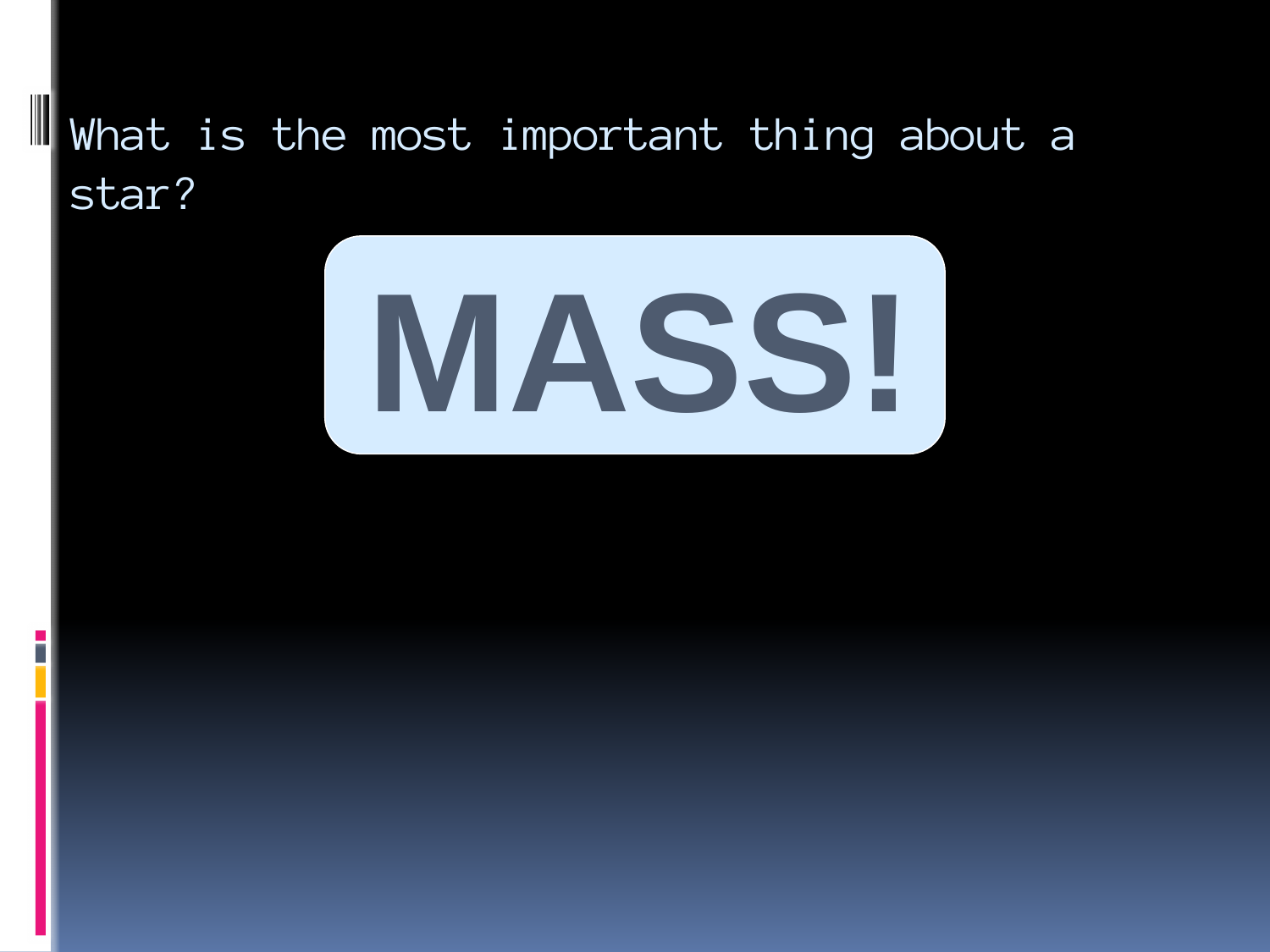

# What is the most important thing about a star?
MASS!